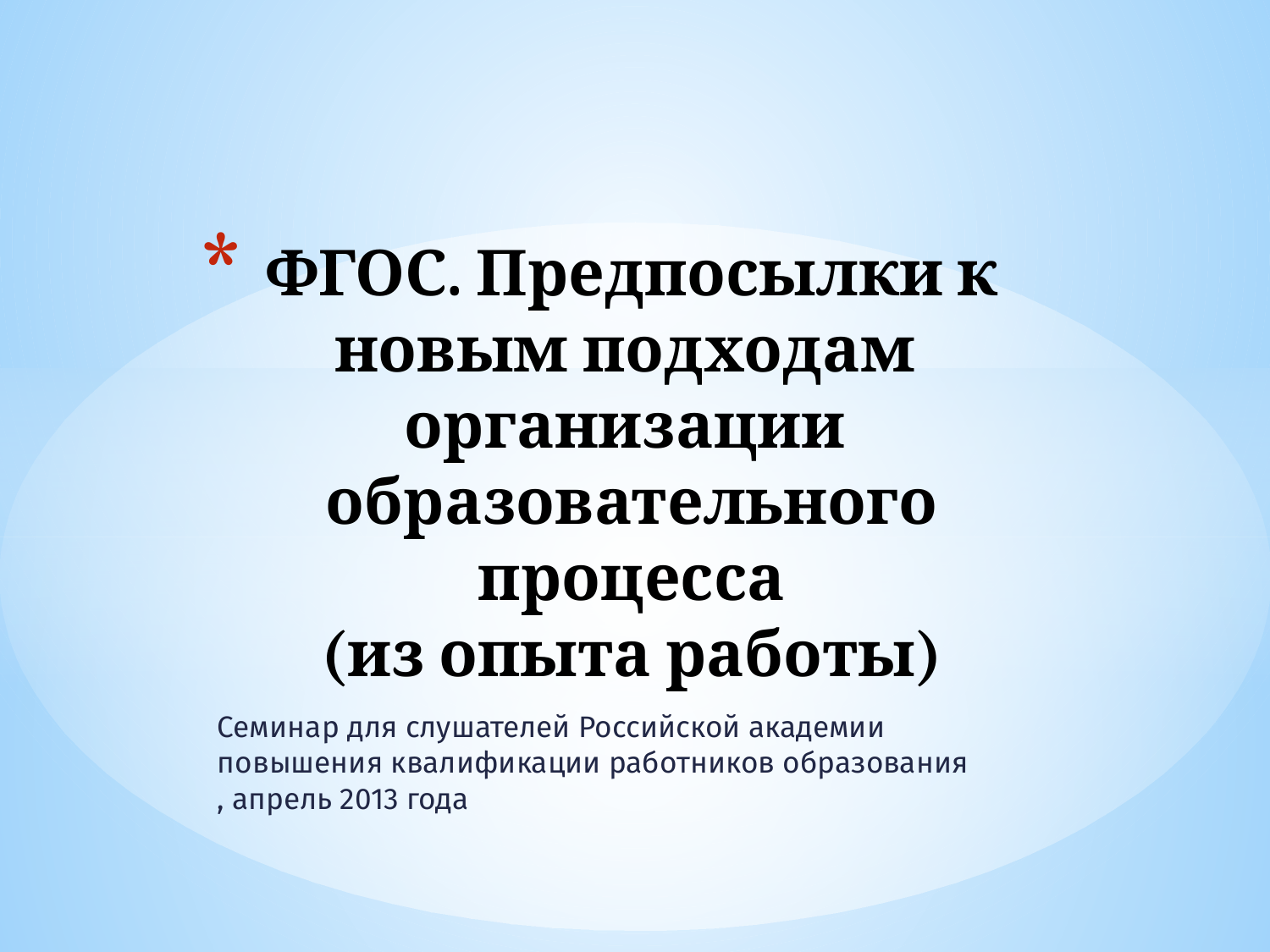

# ФГОС. Предпосылки к новым подходам  организации  образовательного процесса (из опыта работы)
Семинар для слушателей Российской академии повышения квалификации работников образования , апрель 2013 года